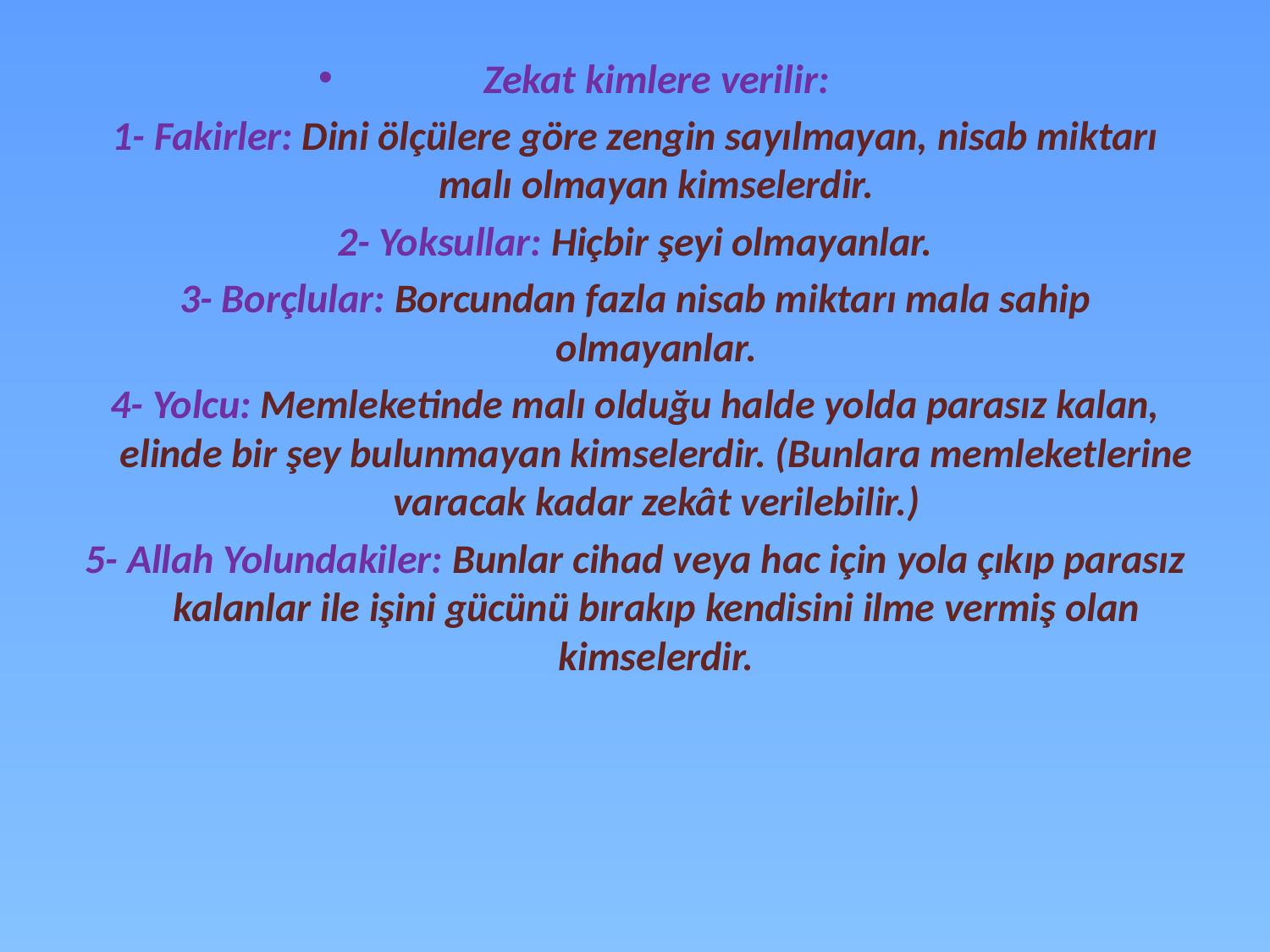

Zekat kimlere verilir:
1- Fakirler: Dini ölçülere göre zengin sayılmayan, nisab miktarı malı olmayan kimselerdir.
2- Yoksullar: Hiçbir şeyi olmayanlar.
3- Borçlular: Borcundan fazla nisab miktarı mala sahip olmayanlar.
4- Yolcu: Memleketinde malı olduğu halde yolda parasız kalan, elinde bir şey bulunmayan kimselerdir. (Bunlara memleketlerine varacak kadar zekât verilebilir.)
5- Allah Yolundakiler: Bunlar cihad veya hac için yola çıkıp parasız kalanlar ile işini gücünü bırakıp kendisini ilme vermiş olan kimselerdir.